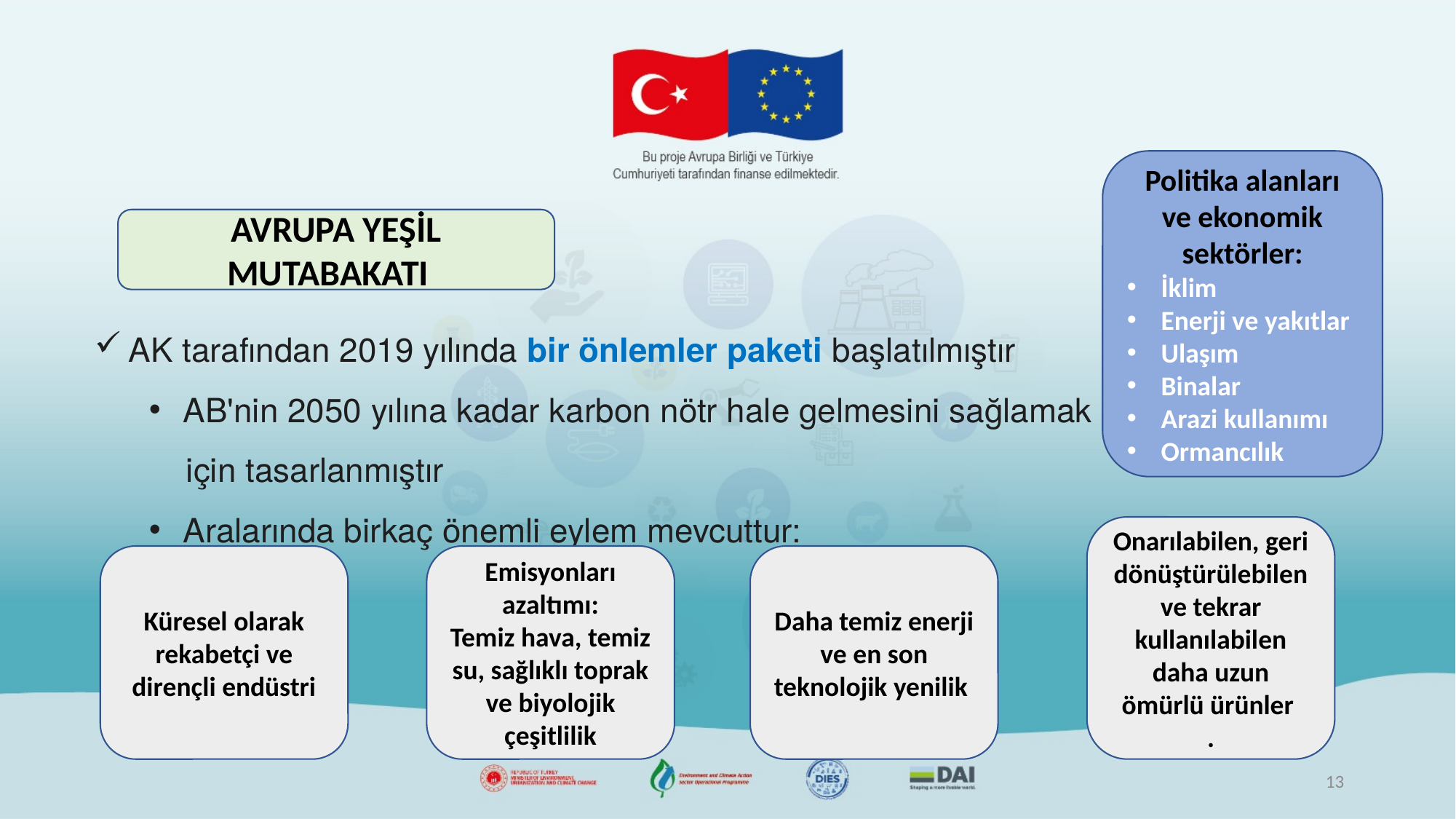

Politika alanları ve ekonomik sektörler:
İklim
Enerji ve yakıtlar
Ulaşım
Binalar
Arazi kullanımı
Ormancılık
AVRUPA YEŞİL MUTABAKATI
AK tarafından 2019 yılında bir önlemler paketi başlatılmıştır
AB'nin 2050 yılına kadar karbon nötr hale gelmesini sağlamak
    için tasarlanmıştır
Aralarında birkaç önemli eylem mevcuttur:

Onarılabilen, geri dönüştürülebilen ve tekrar kullanılabilen daha uzun ömürlü ürünler
.
Daha temiz enerji ve en son teknolojik yenilik
Küresel olarak rekabetçi ve dirençli endüstri
Emisyonları azaltımı:
Temiz hava, temiz su, sağlıklı toprak ve biyolojik çeşitlilik
13